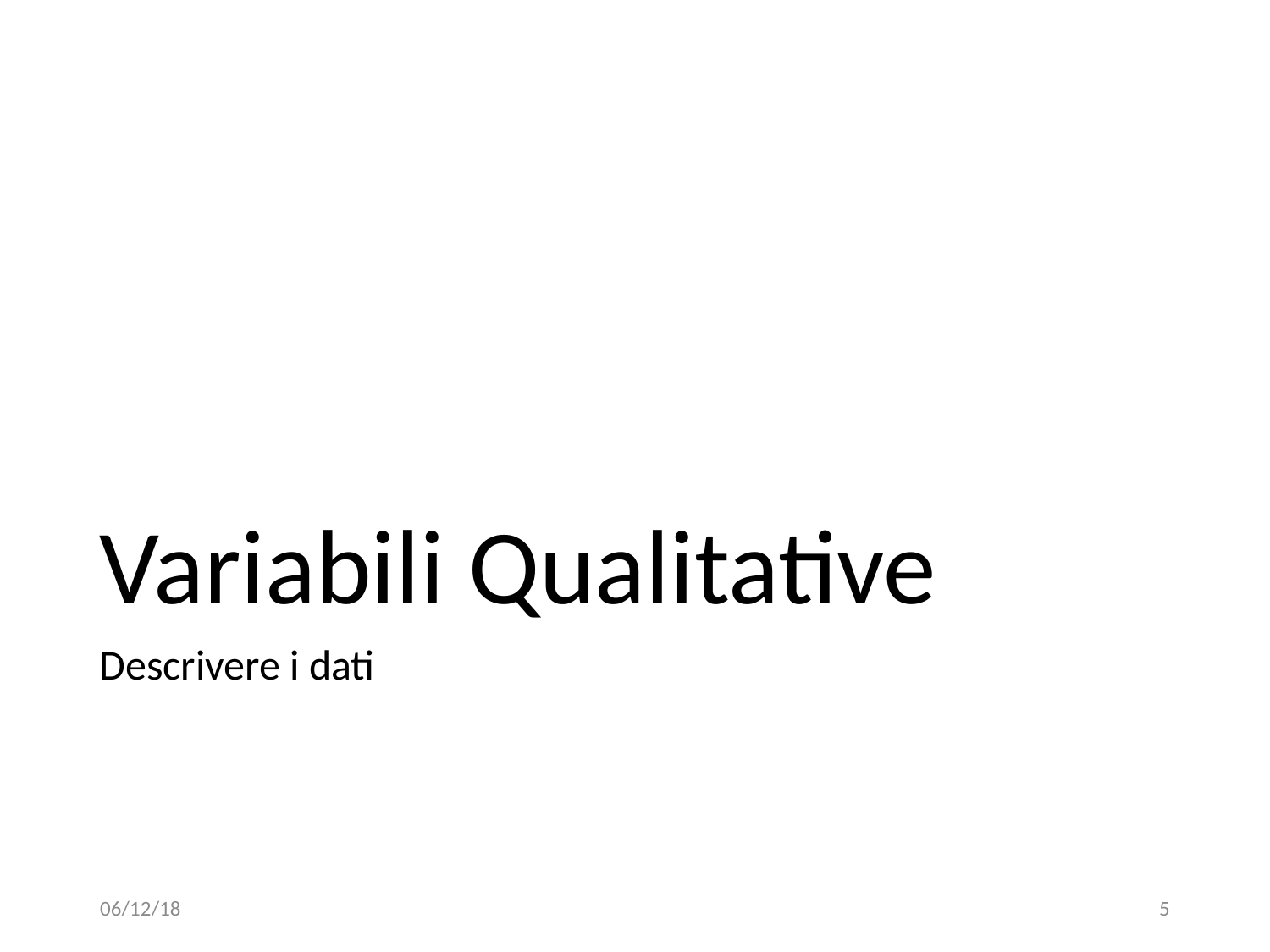

# Variabili Qualitative
Descrivere i dati
06/12/18
5